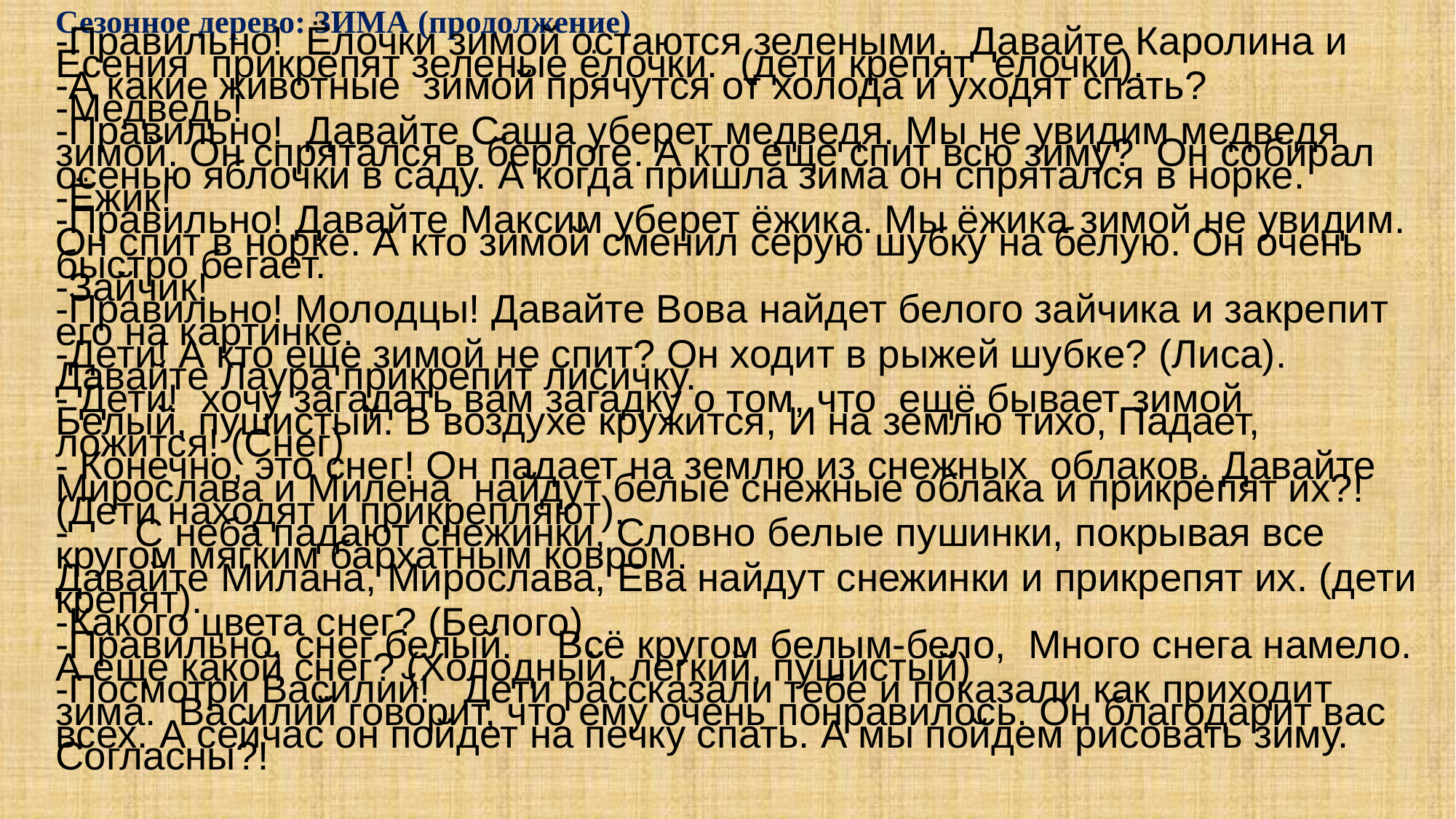

Сезонное дерево: ЗИМА (продолжение)
-Правильно!  Ёлочки зимой остаются зелеными.  Давайте Каролина и Есения  прикрепят зеленые ёлочки.  (дети крепят  елочки).
-А какие животные  зимой прячутся от холода и уходят спать?
-Медведь!
-Правильно!  Давайте Саша уберет медведя. Мы не увидим медведя зимой. Он спрятался в берлоге. А кто еще спит всю зиму?  Он собирал осенью яблочки в саду. А когда пришла зима он спрятался в норке.
-Ёжик!
-Правильно! Давайте Максим уберет ёжика. Мы ёжика зимой не увидим. Он спит в норке. А кто зимой сменил серую шубку на белую. Он очень быстро бегает.
-Зайчик!
-Правильно! Молодцы! Давайте Вова найдет белого зайчика и закрепит его на картинке.
-Дети! А кто еще зимой не спит? Он ходит в рыжей шубке? (Лиса). Давайте Лаура прикрепит лисичку.
- Дети!  хочу загадать вам загадку о том, что  ещё бывает зимой
Белый, пушистый. В воздухе кружится, И на землю тихо, Падает, ложится! (Снег)
- Конечно, это снег! Он падает на землю из снежных  облаков. Давайте Мирослава и Милена  найдут белые снежные облака и прикрепят их?! (Дети находят и прикрепляют).
-      С неба падают снежинки, Словно белые пушинки, покрывая все кругом мягким бархатным ковром.
Давайте Милана, Мирослава, Ева найдут снежинки и прикрепят их. (дети крепят).
-Какого цвета снег? (Белого)
-Правильно, снег белый.    Всё кругом белым-бело,  Много снега намело.
А еще какой снег? (Холодный, легкий, пушистый)
-Посмотри Василий!   Дети рассказали тебе и показали как приходит зима.  Василий говорит, что ему очень понравилось. Он благодарит вас всех. А сейчас он пойдет на печку спать. А мы пойдем рисовать зиму. Согласны?!